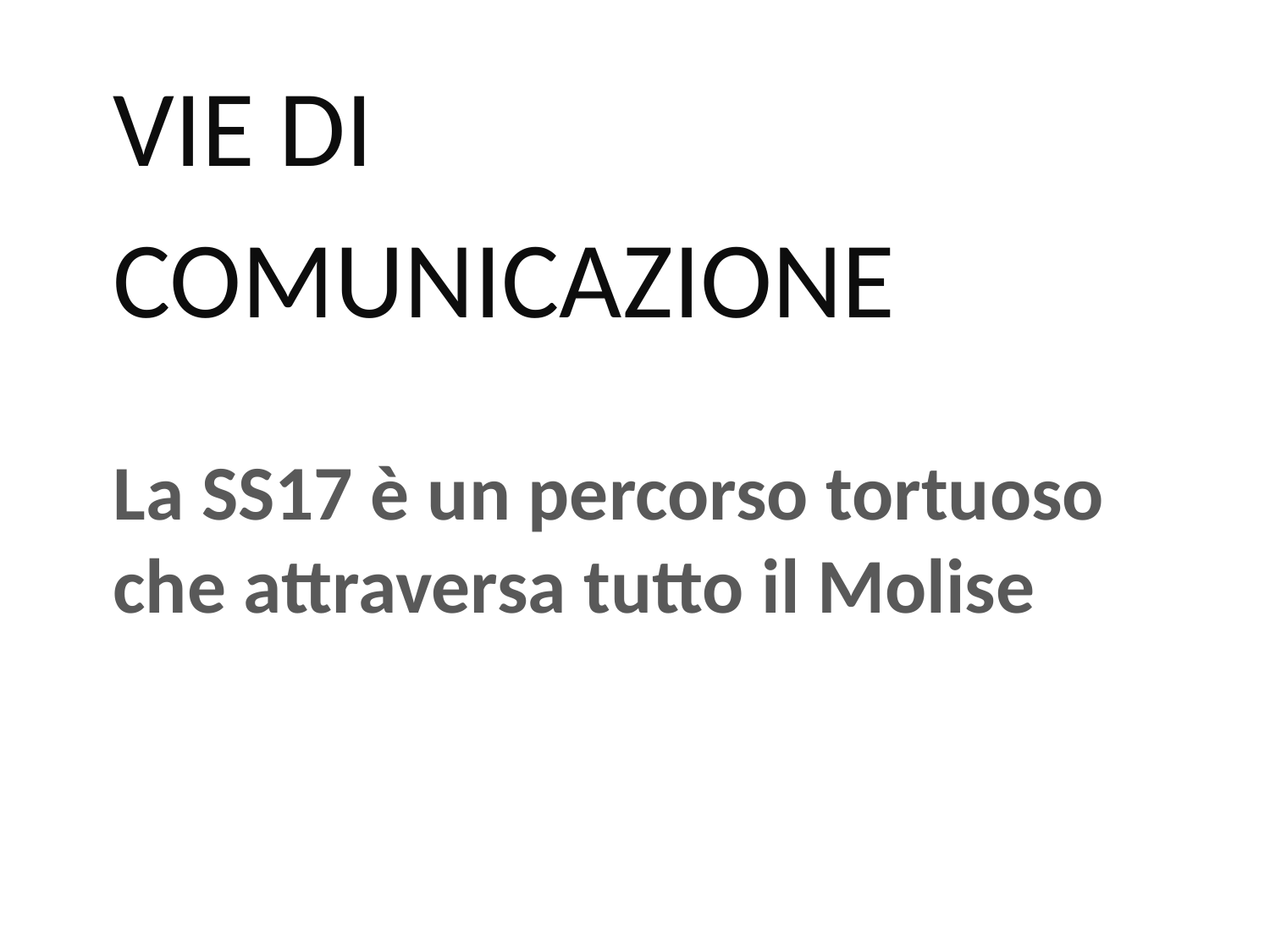

VIE DI
COMUNICAZIONE
# La SS17 è un percorso tortuoso che attraversa tutto il Molise